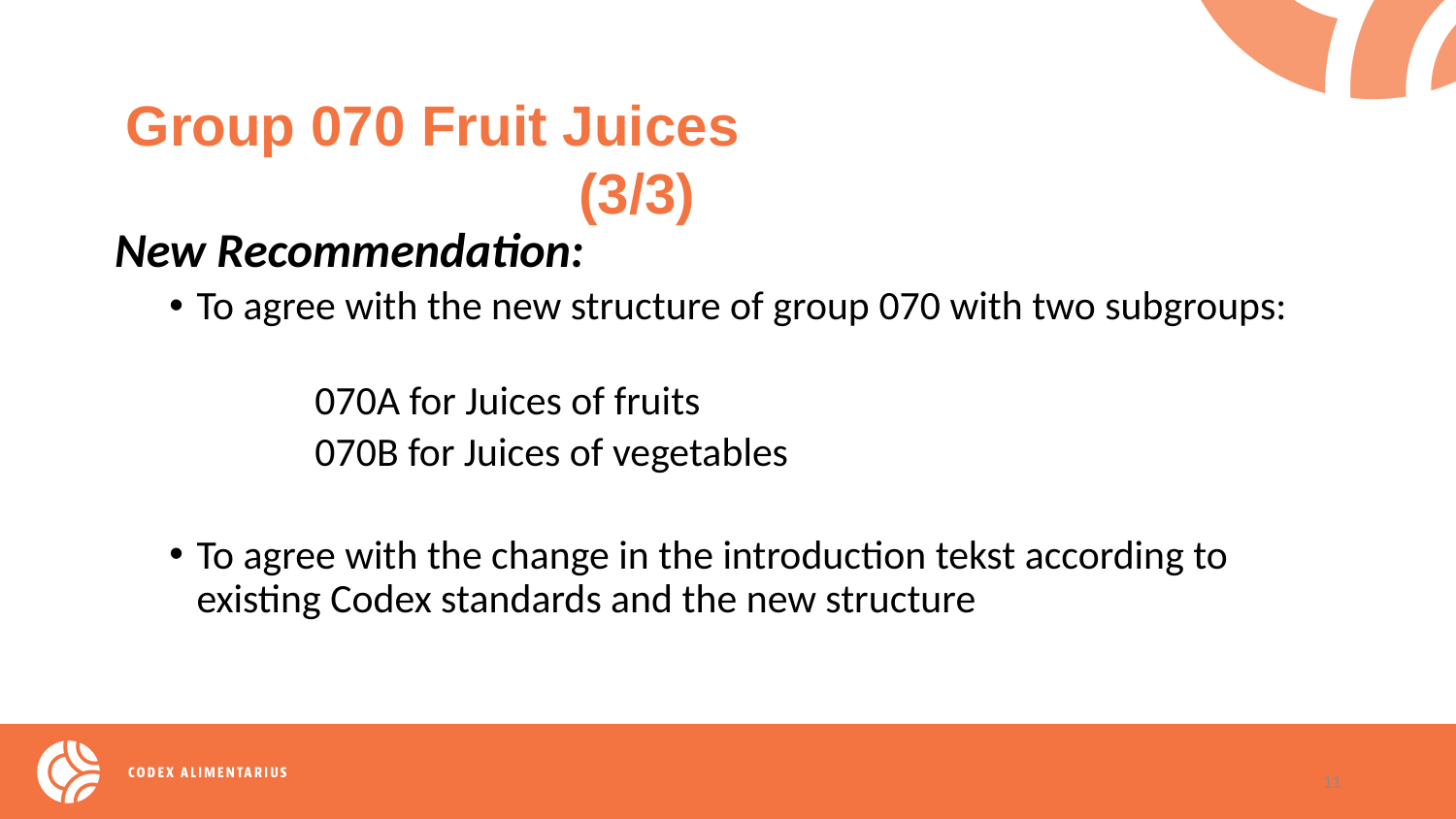

Group 070 Fruit Juices 							 (3/3)
New Recommendation:
To agree with the new structure of group 070 with two subgroups:
	070A for Juices of fruits
	070B for Juices of vegetables

To agree with the change in the introduction tekst according to existing Codex standards and the new structure

11